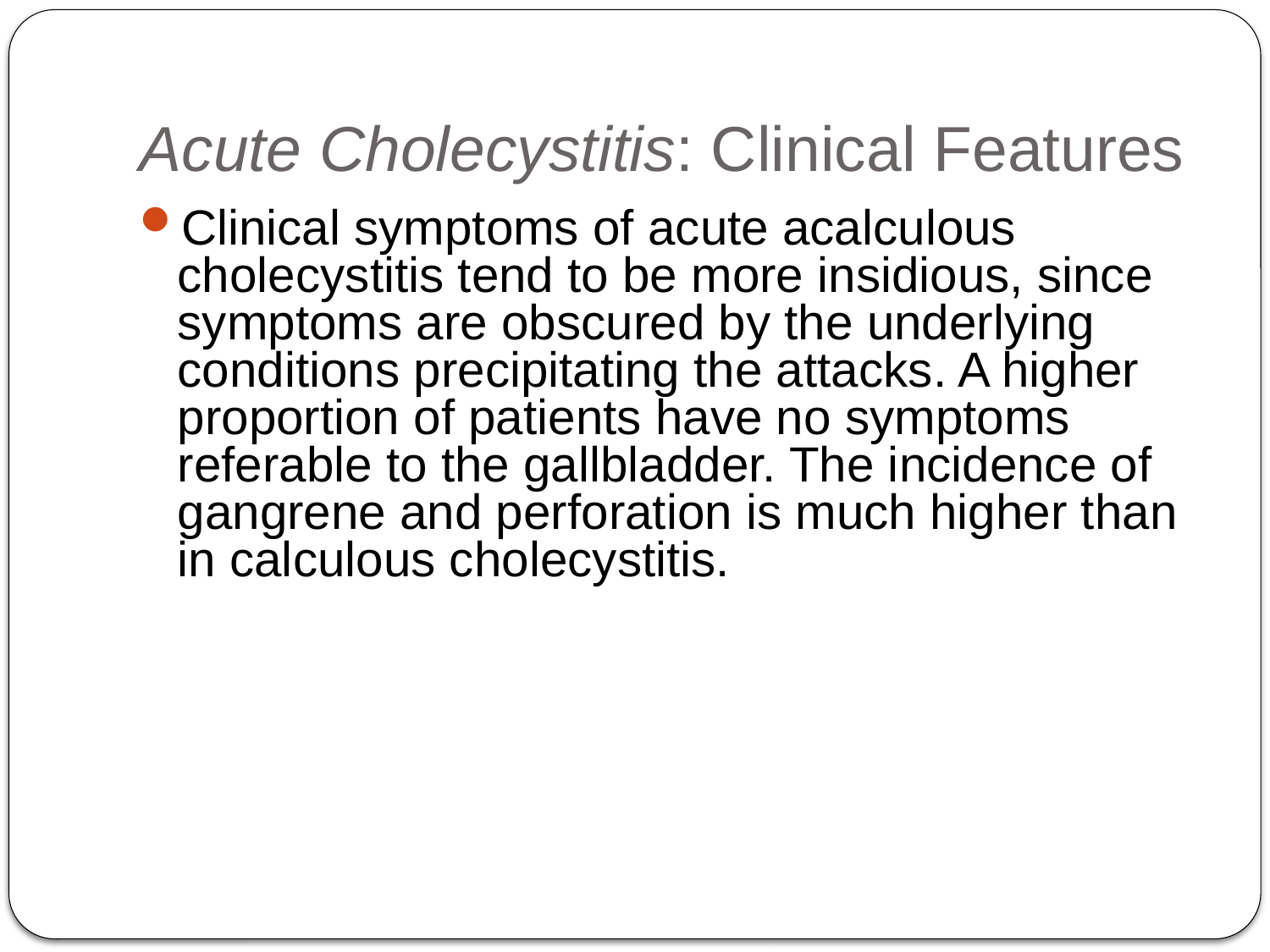

# Acute Cholecystitis: Clinical Features
Clinical symptoms of acute acalculous cholecystitis tend to be more insidious, since symptoms are obscured by the underlying conditions precipitating the attacks. A higher proportion of patients have no symptoms referable to the gallbladder. The incidence of gangrene and perforation is much higher than in calculous cholecystitis.